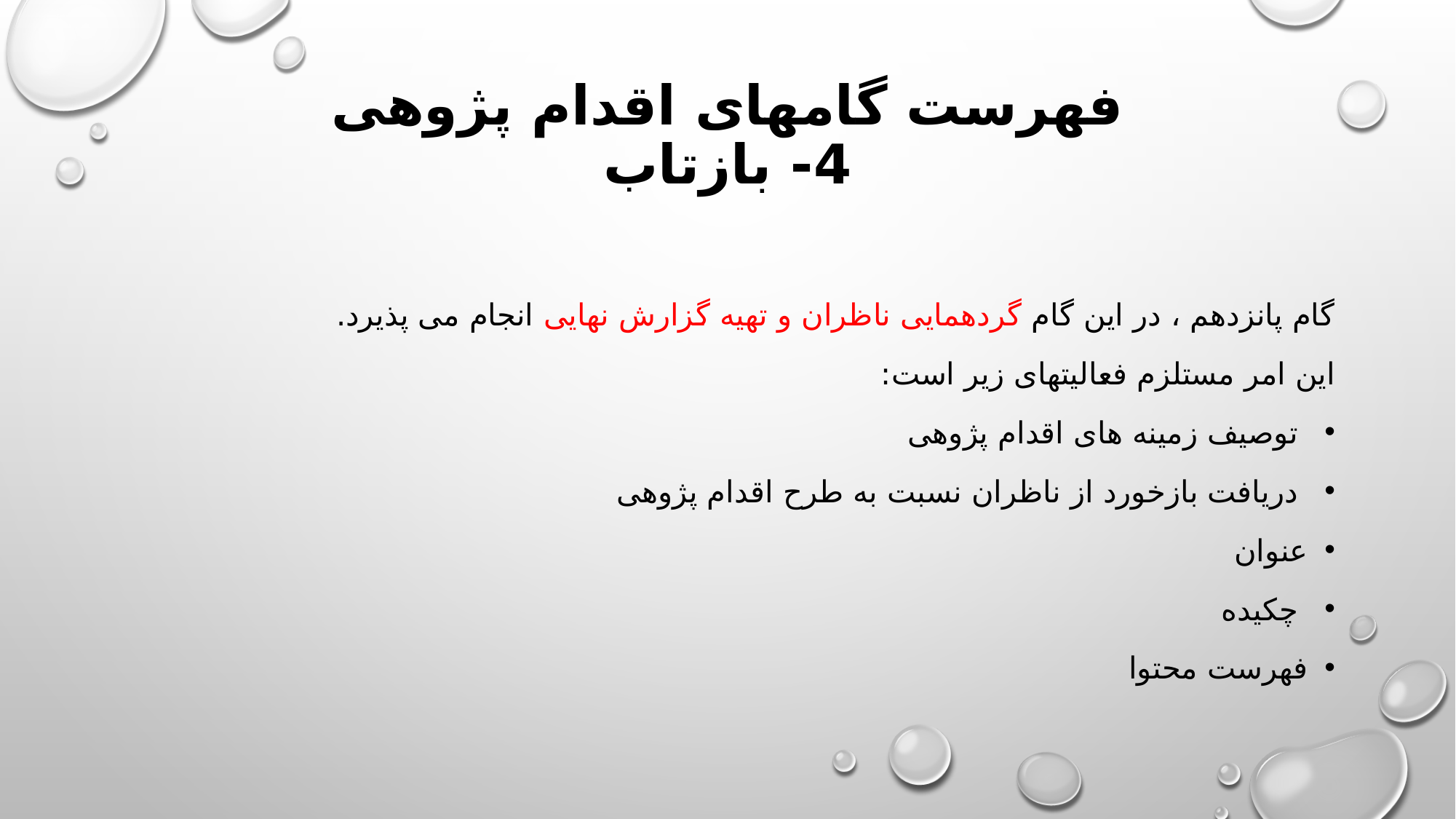

# فهرست گامهای اقدام پژوهی 4- بازتاب
گام پانزدهم ، در این گام گردهمایی ناظران و تهیه گزارش نهایی انجام می پذیرد.
این امر مستلزم فعالیتهای زیر است:
 توصیف زمینه های اقدام پژوهی
 دریافت بازخورد از ناظران نسبت به طرح اقدام پژوهی
عنوان
 چکیده
فهرست محتوا